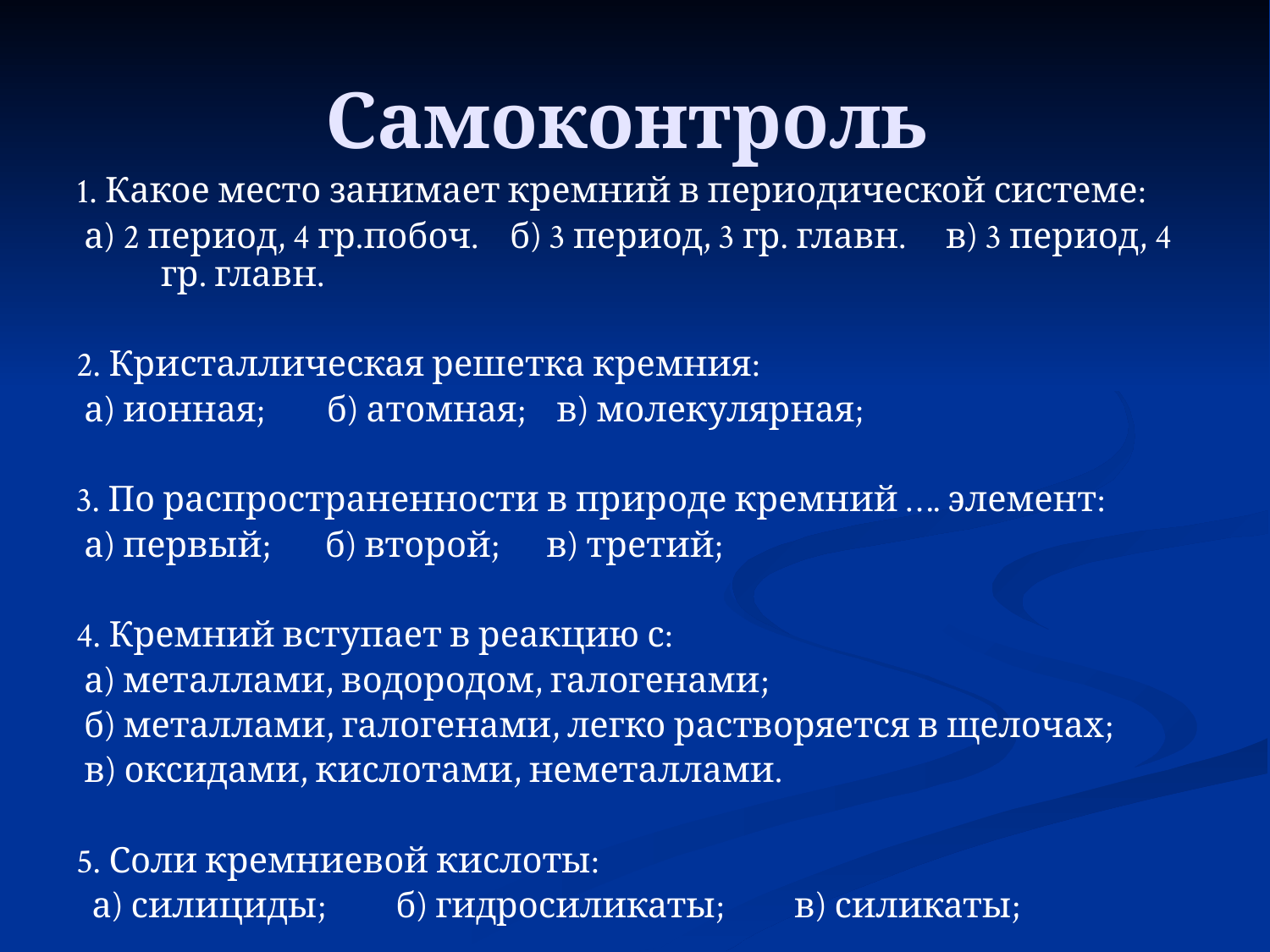

# Самоконтроль
1. Какое место занимает кремний в периодической системе:
 а) 2 период, 4 гр.побоч.    б) 3 период, 3 гр. главн.     в) 3 период, 4 гр. главн.

2. Кристаллическая решетка кремния:
 а) ионная;        б) атомная;    в) молекулярная;

3. По распространенности в природе кремний …. элемент:
 а) первый;       б) второй;      в) третий;

4. Кремний вступает в реакцию с:
 а) металлами, водородом, галогенами;
 б) металлами, галогенами, легко растворяется в щелочах;
 в) оксидами, кислотами, неметаллами.

5. Соли кремниевой кислоты:
  а) силициды;         б) гидросиликаты;         в) силикаты;